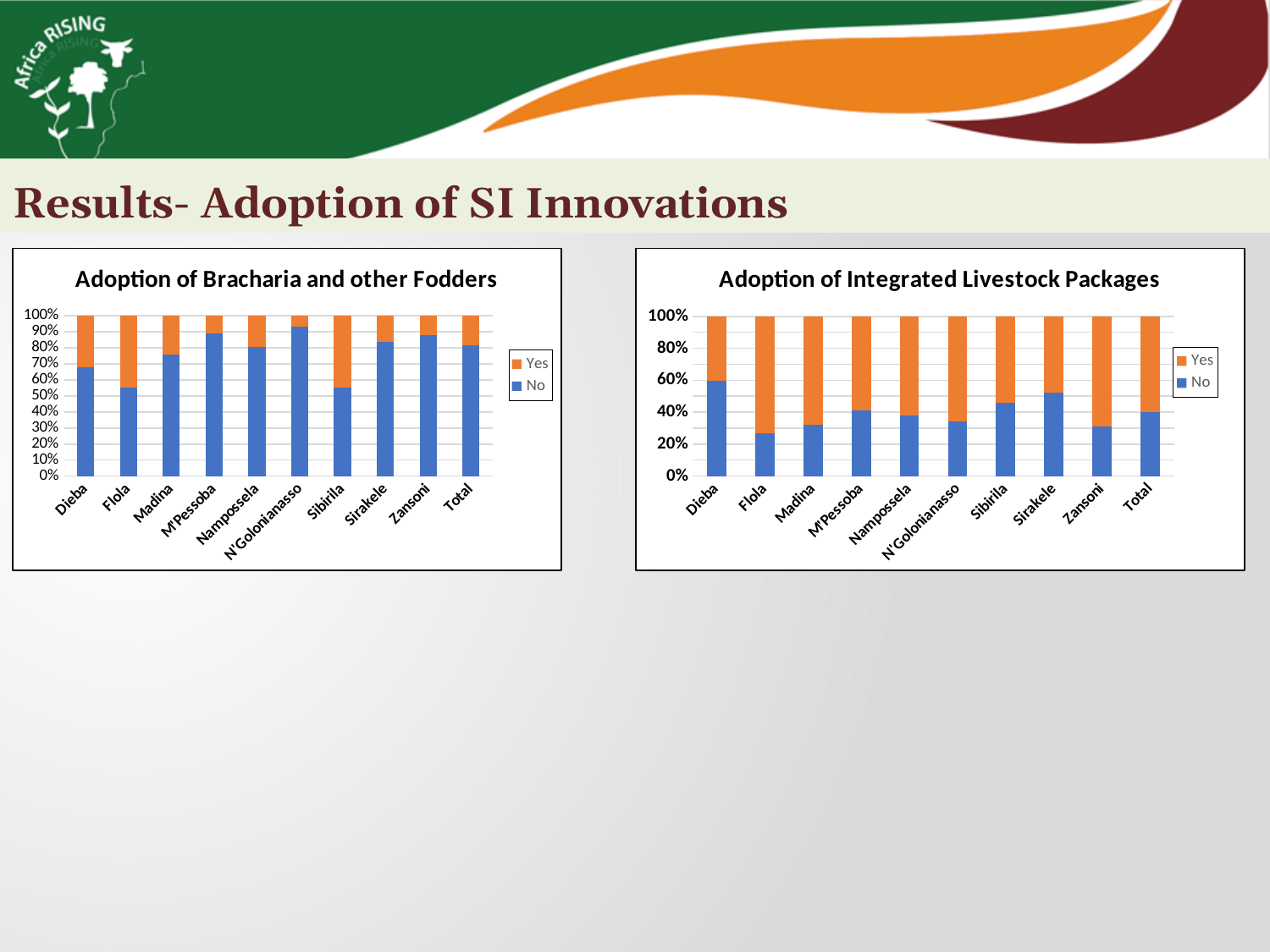

Results- Adoption of SI Innovations

### Chart: Adoption of Bracharia and other Fodders

| Category | No | Yes |
|---|---|---|
| Dieba | 92.0 | 44.0 |
| Flola | 37.0 | 30.0 |
| Madina | 113.0 | 36.0 |
| M'Pessoba | 283.0 | 35.0 |
| Nampossela | 146.0 | 35.0 |
| N'Golonianasso | 233.0 | 17.0 |
| Sibirila | 51.0 | 41.0 |
| Sirakele | 172.0 | 33.0 |
| Zansoni | 200.0 | 27.0 |
| Total | 1327.0 | 298.0 |

### Chart: Adoption of Integrated Livestock Packages

| Category | No | Yes |
|---|---|---|
| Dieba | 81.0 | 55.0 |
| Flola | 18.0 | 49.0 |
| Madina | 48.0 | 101.0 |
| M'Pessoba | 130.0 | 188.0 |
| Nampossela | 69.0 | 112.0 |
| N'Golonianasso | 86.0 | 164.0 |
| Sibirila | 42.0 | 50.0 |
| Sirakele | 107.0 | 98.0 |
| Zansoni | 70.0 | 157.0 |
| Total | 651.0 | 974.0 |